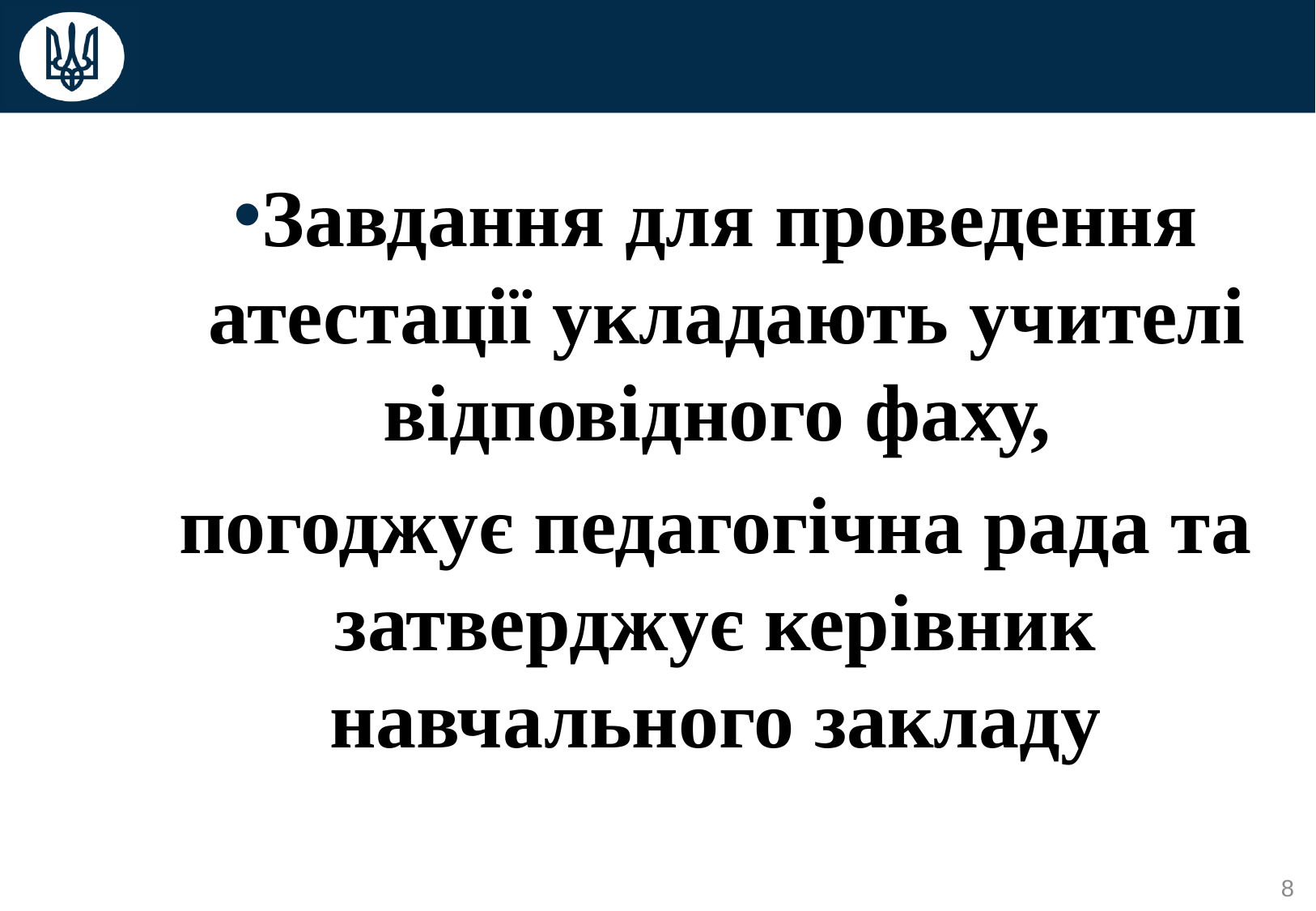

Завдання для проведення атестації укладають учителі відповідного фаху,
погоджує педагогічна рада та затверджує керівник навчального закладу
8